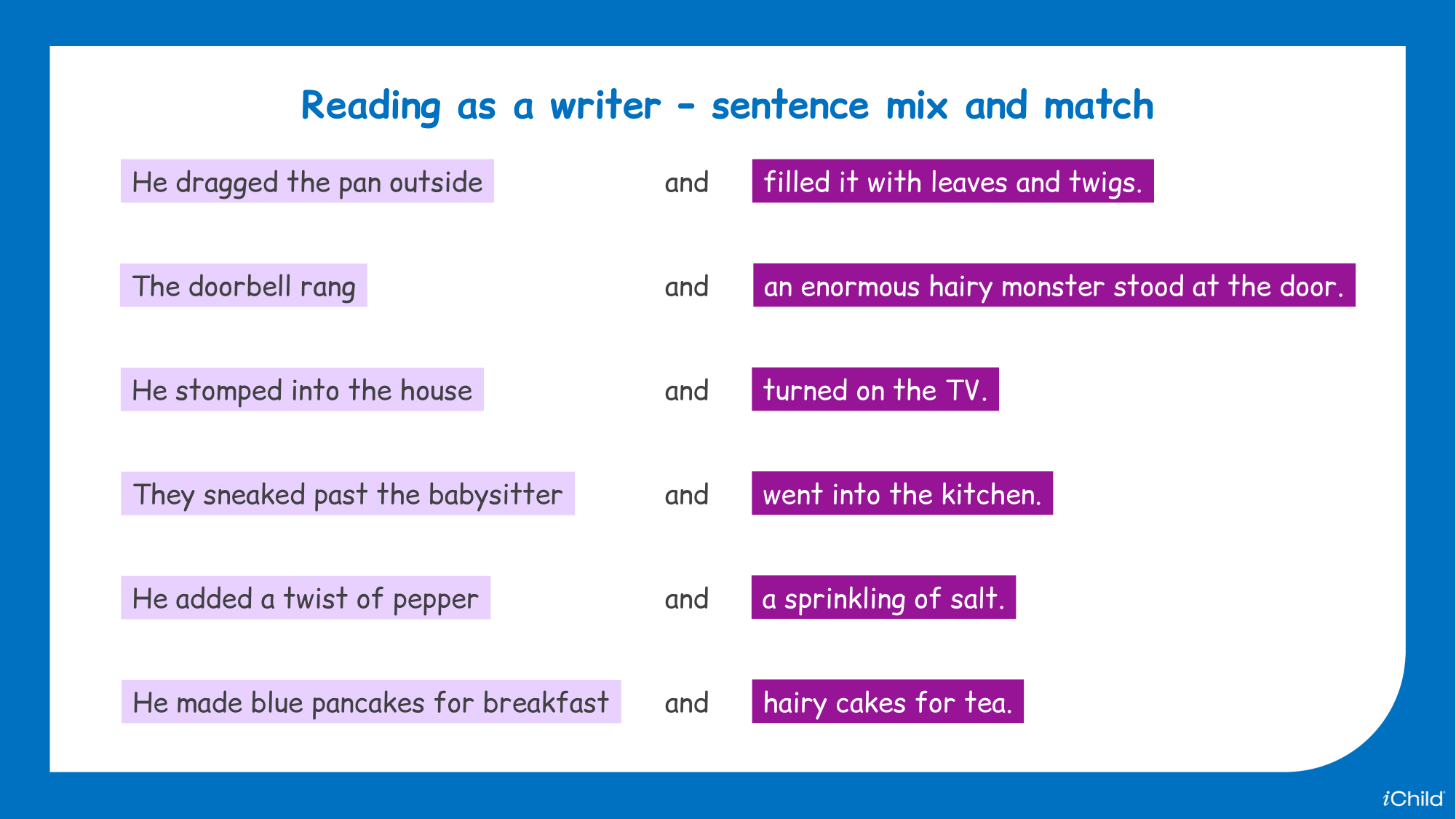

Reading as a writer – sentence mix and match
He dragged the pan outside
and
filled it with leaves and twigs.
The doorbell rang
and
an enormous hairy monster stood at the door.
He stomped into the house
and
turned on the TV.
They sneaked past the babysitter
and
went into the kitchen.
He added a twist of pepper
and
a sprinkling of salt.
He made blue pancakes for breakfast
and
hairy cakes for tea.